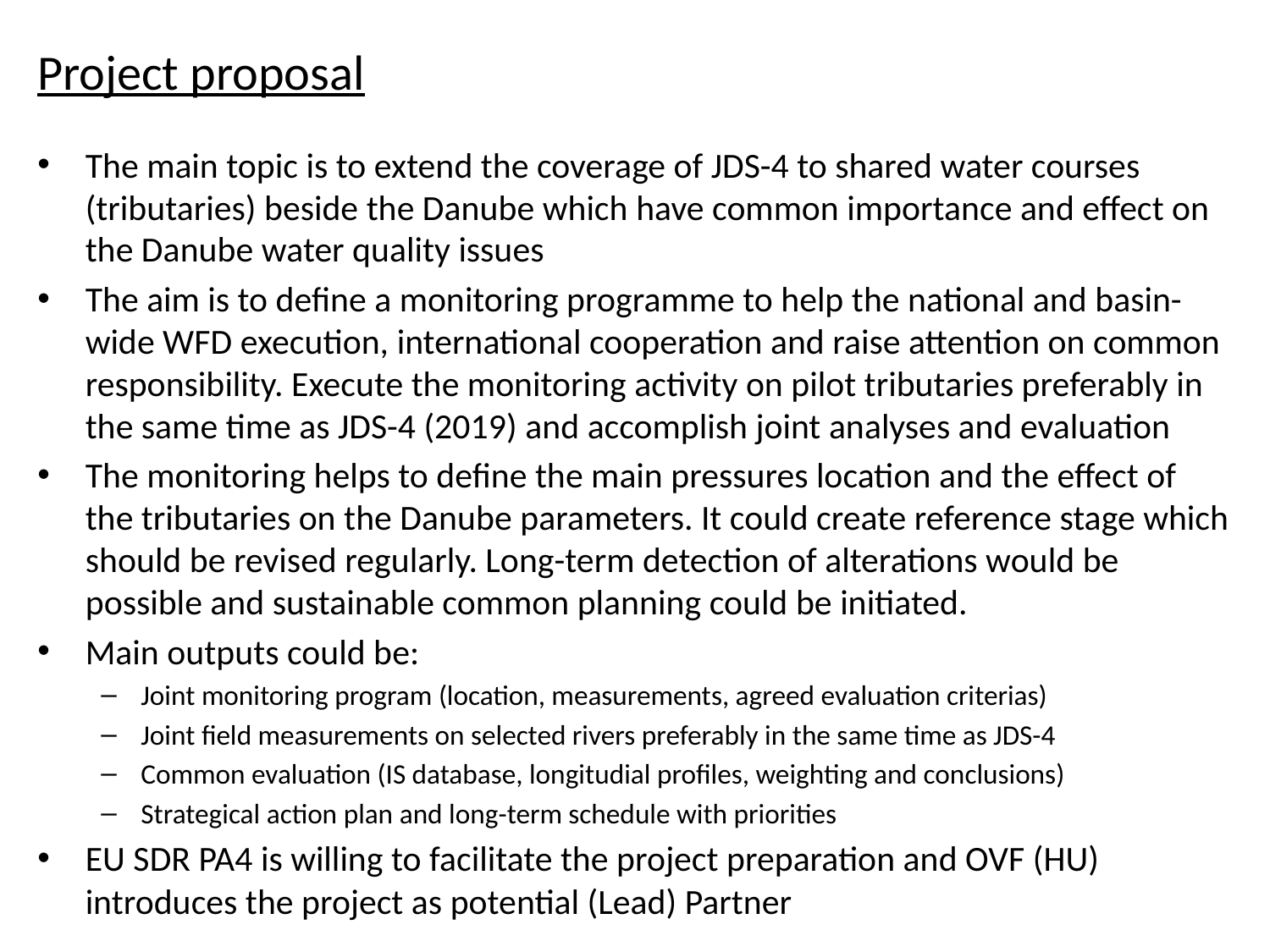

# Project proposal
The main topic is to extend the coverage of JDS-4 to shared water courses (tributaries) beside the Danube which have common importance and effect on the Danube water quality issues
The aim is to define a monitoring programme to help the national and basin-wide WFD execution, international cooperation and raise attention on common responsibility. Execute the monitoring activity on pilot tributaries preferably in the same time as JDS-4 (2019) and accomplish joint analyses and evaluation
The monitoring helps to define the main pressures location and the effect of the tributaries on the Danube parameters. It could create reference stage which should be revised regularly. Long-term detection of alterations would be possible and sustainable common planning could be initiated.
Main outputs could be:
Joint monitoring program (location, measurements, agreed evaluation criterias)
Joint field measurements on selected rivers preferably in the same time as JDS-4
Common evaluation (IS database, longitudial profiles, weighting and conclusions)
Strategical action plan and long-term schedule with priorities
EU SDR PA4 is willing to facilitate the project preparation and OVF (HU) introduces the project as potential (Lead) Partner